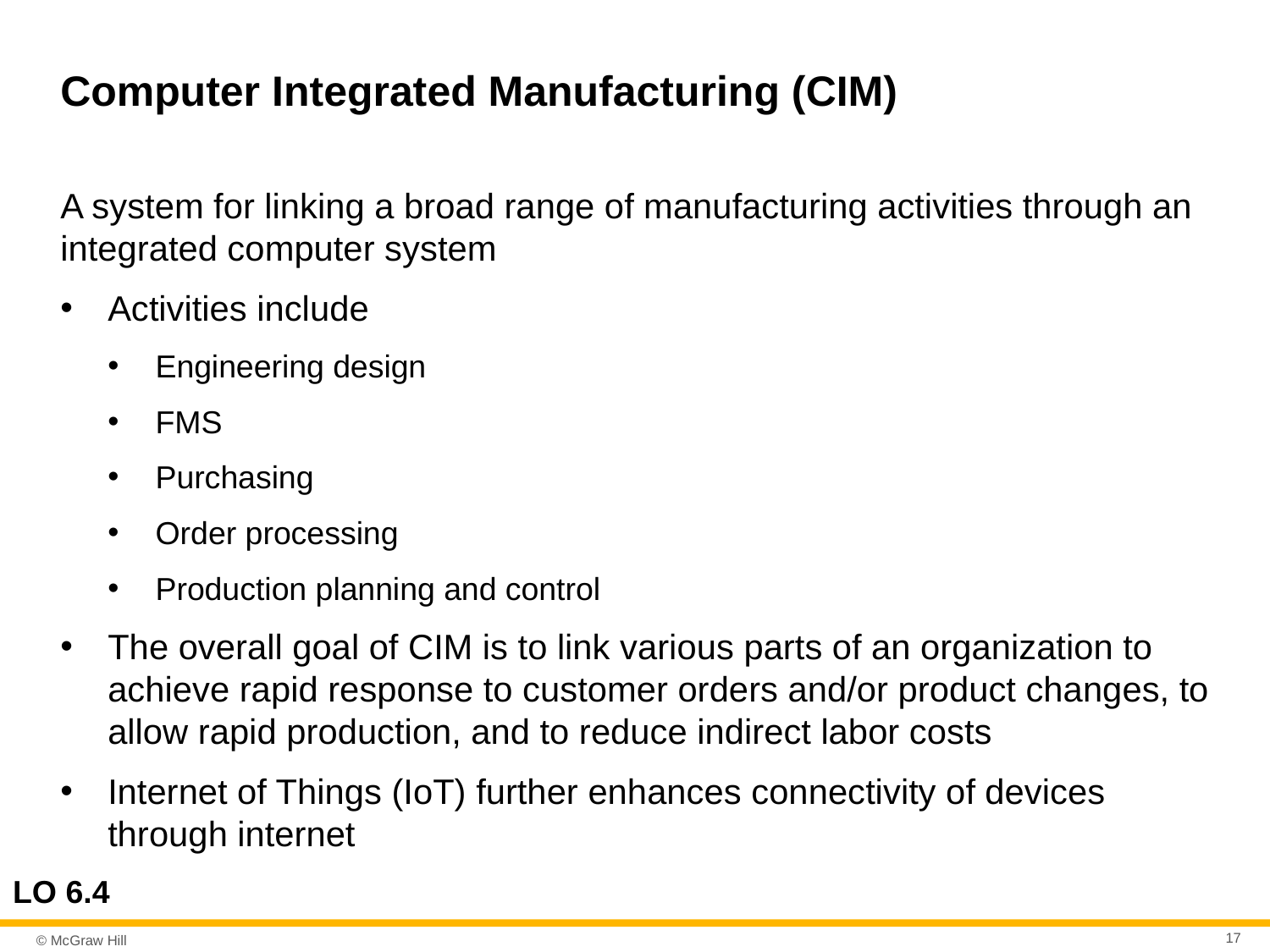

# Computer Integrated Manufacturing (CIM)
A system for linking a broad range of manufacturing activities through an integrated computer system
Activities include
Engineering design
FMS
Purchasing
Order processing
Production planning and control
The overall goal of CIM is to link various parts of an organization to achieve rapid response to customer orders and/or product changes, to allow rapid production, and to reduce indirect labor costs
Internet of Things (IoT) further enhances connectivity of devices through internet
LO 6.4